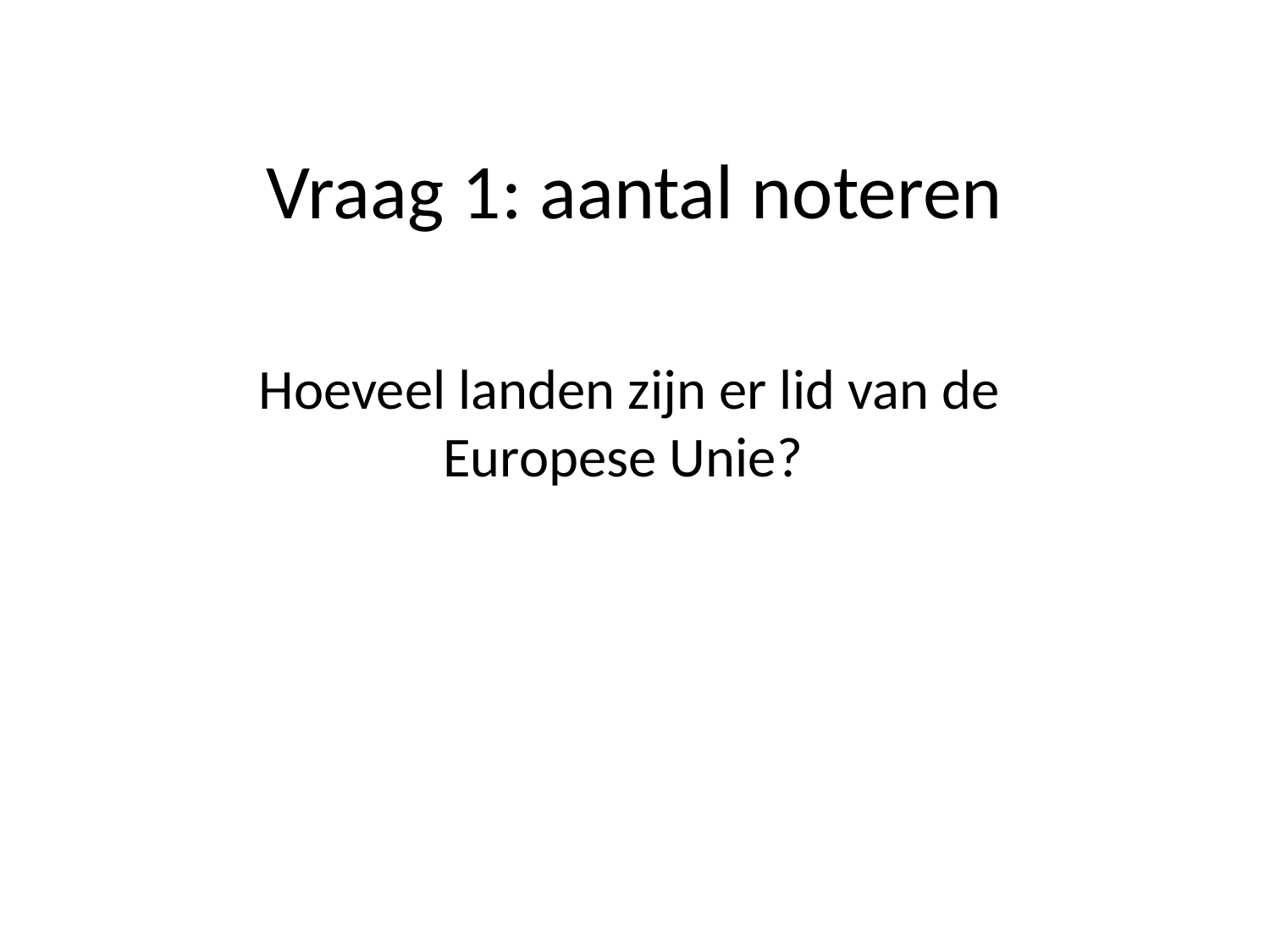

# Vraag 1: aantal noteren
Hoeveel landen zijn er lid van de Europese Unie?